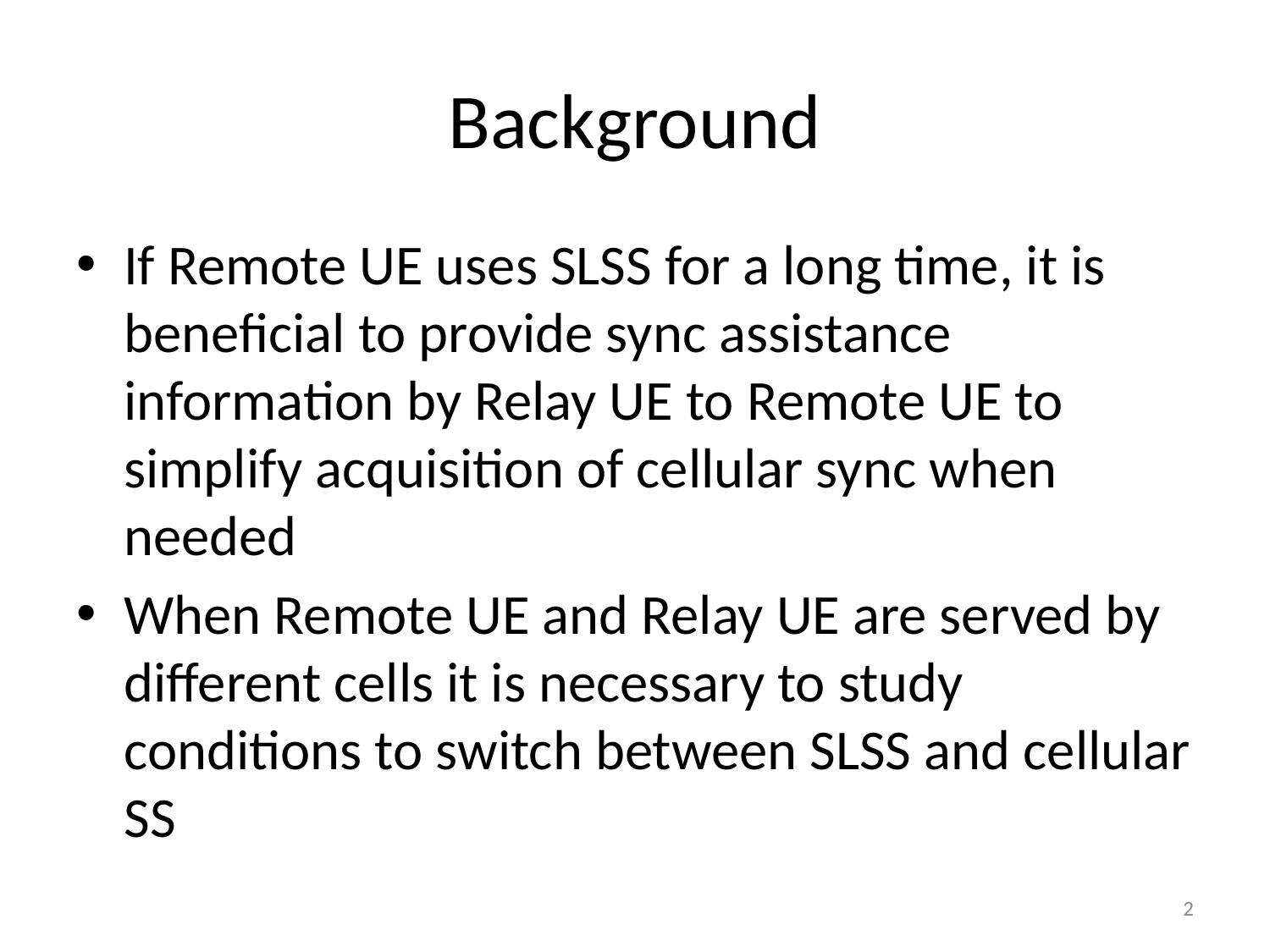

# Background
If Remote UE uses SLSS for a long time, it is beneficial to provide sync assistance information by Relay UE to Remote UE to simplify acquisition of cellular sync when needed
When Remote UE and Relay UE are served by different cells it is necessary to study conditions to switch between SLSS and cellular SS
2